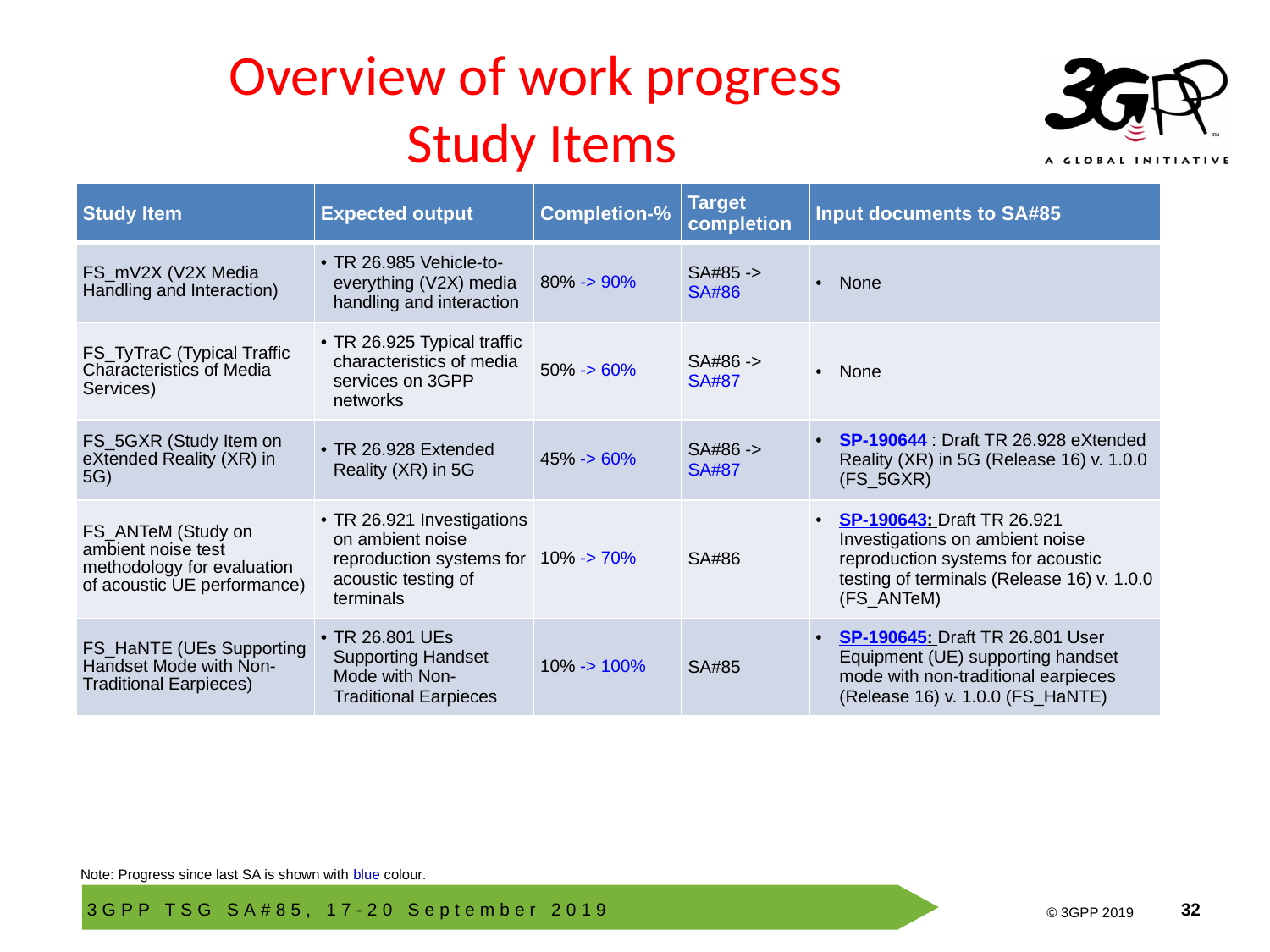

# Overview of work progress Study Items
| Study Item | Expected output | Completion-% | Target completion | Input documents to SA#85 |
| --- | --- | --- | --- | --- |
| FS\_mV2X (V2X Media Handling and Interaction) | TR 26.985 Vehicle-to-everything (V2X) media handling and interaction | 80% -> 90% | SA#85 -> SA#86 | None |
| FS\_TyTraC (Typical Traffic Characteristics of Media Services) | TR 26.925 Typical traffic characteristics of media services on 3GPP networks | 50% -> 60% | SA#86 -> SA#87 | None |
| FS\_5GXR (Study Item on eXtended Reality (XR) in 5G) | TR 26.928 Extended Reality (XR) in 5G | 45% -> 60% | SA#86 -> SA#87 | SP-190644 : Draft TR 26.928 eXtended Reality (XR) in 5G (Release 16) v. 1.0.0 (FS\_5GXR) |
| FS\_ANTeM (Study on ambient noise test methodology for evaluation of acoustic UE performance) | TR 26.921 Investigations on ambient noise reproduction systems for acoustic testing of terminals | 10% -> 70% | SA#86 | SP-190643: Draft TR 26.921 Investigations on ambient noise reproduction systems for acoustic testing of terminals (Release 16) v. 1.0.0 (FS\_ANTeM) |
| FS\_HaNTE (UEs Supporting Handset Mode with Non-Traditional Earpieces) | TR 26.801 UEs Supporting Handset Mode with Non-Traditional Earpieces | 10% -> 100% | SA#85 | SP-190645: Draft TR 26.801 User Equipment (UE) supporting handset mode with non-traditional earpieces (Release 16) v. 1.0.0 (FS\_HaNTE) |

Note: Progress since last SA is shown with blue colour.